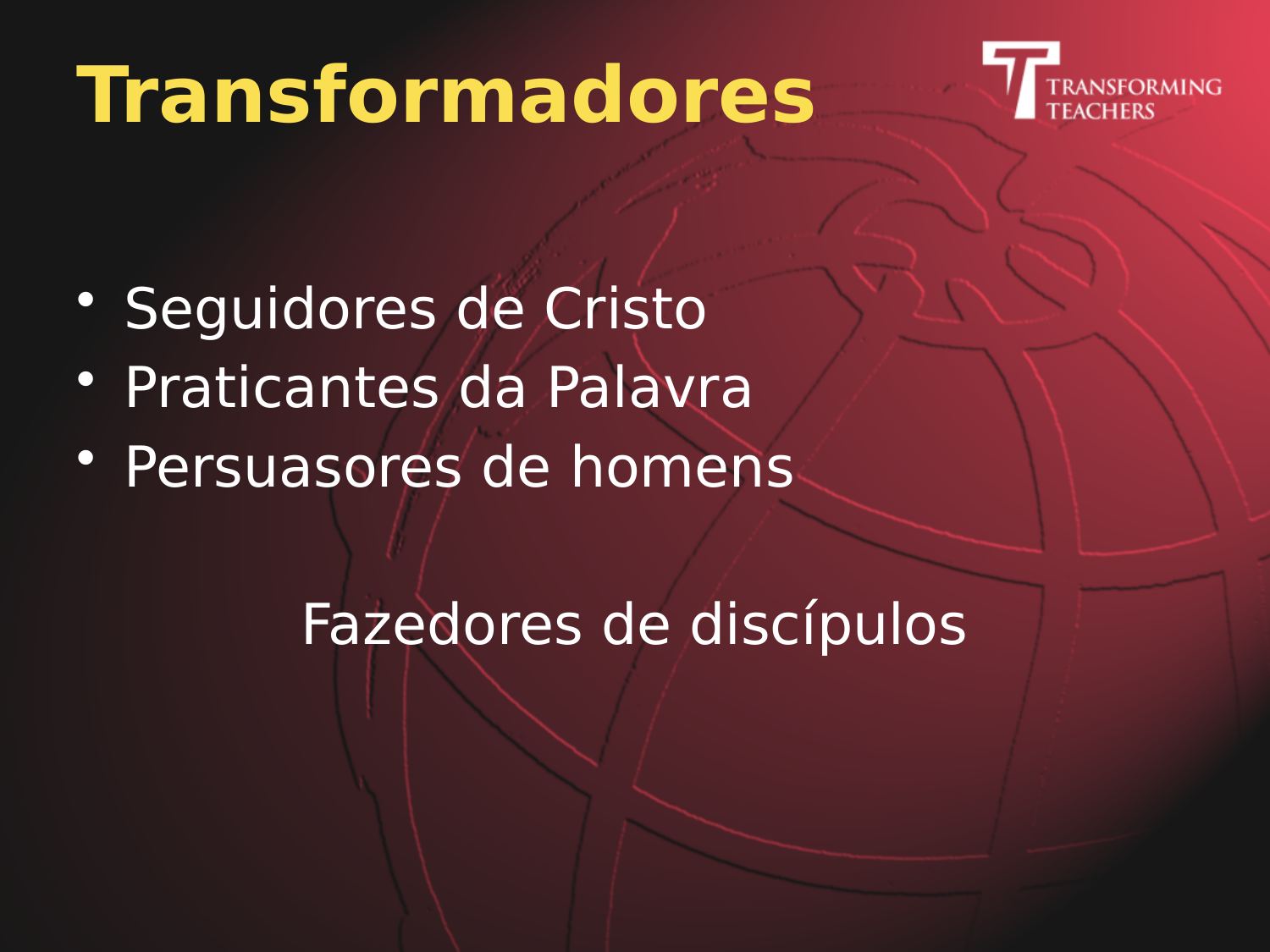

# Transformadores
Seguidores de Cristo
Praticantes da Palavra
Persuasores de homens

Fazedores de discípulos